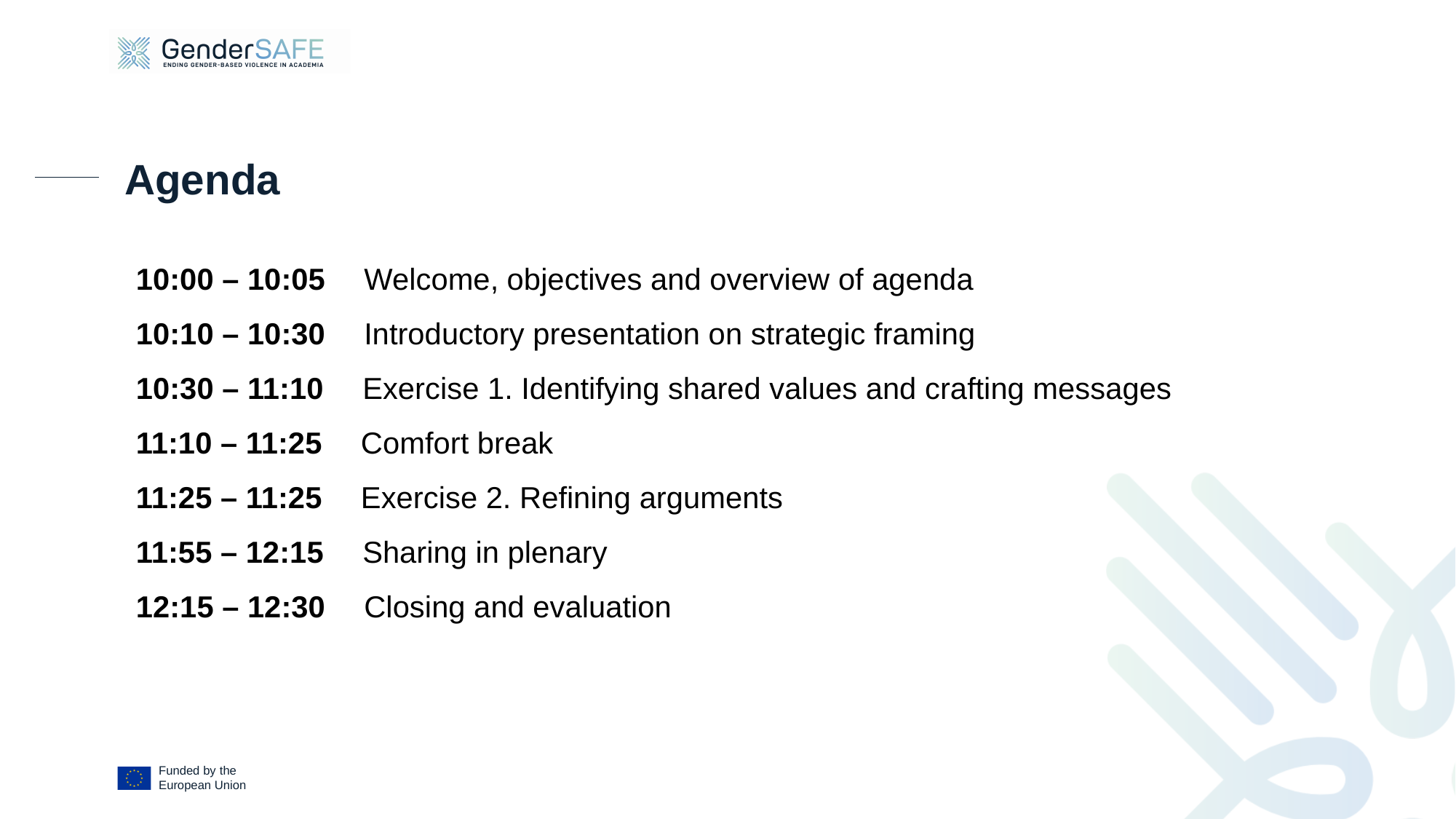

Agenda
10:00 – 10:05  Welcome, objectives and overview of agenda
10:10 – 10:30  Introductory presentation on strategic framing
10:30 – 11:10  Exercise 1. Identifying shared values and crafting messages
11:10 – 11:25  Comfort break
11:25 – 11:25  Exercise 2. Refining arguments
11:55 – 12:15  Sharing in plenary
12:15 – 12:30  Closing and evaluation